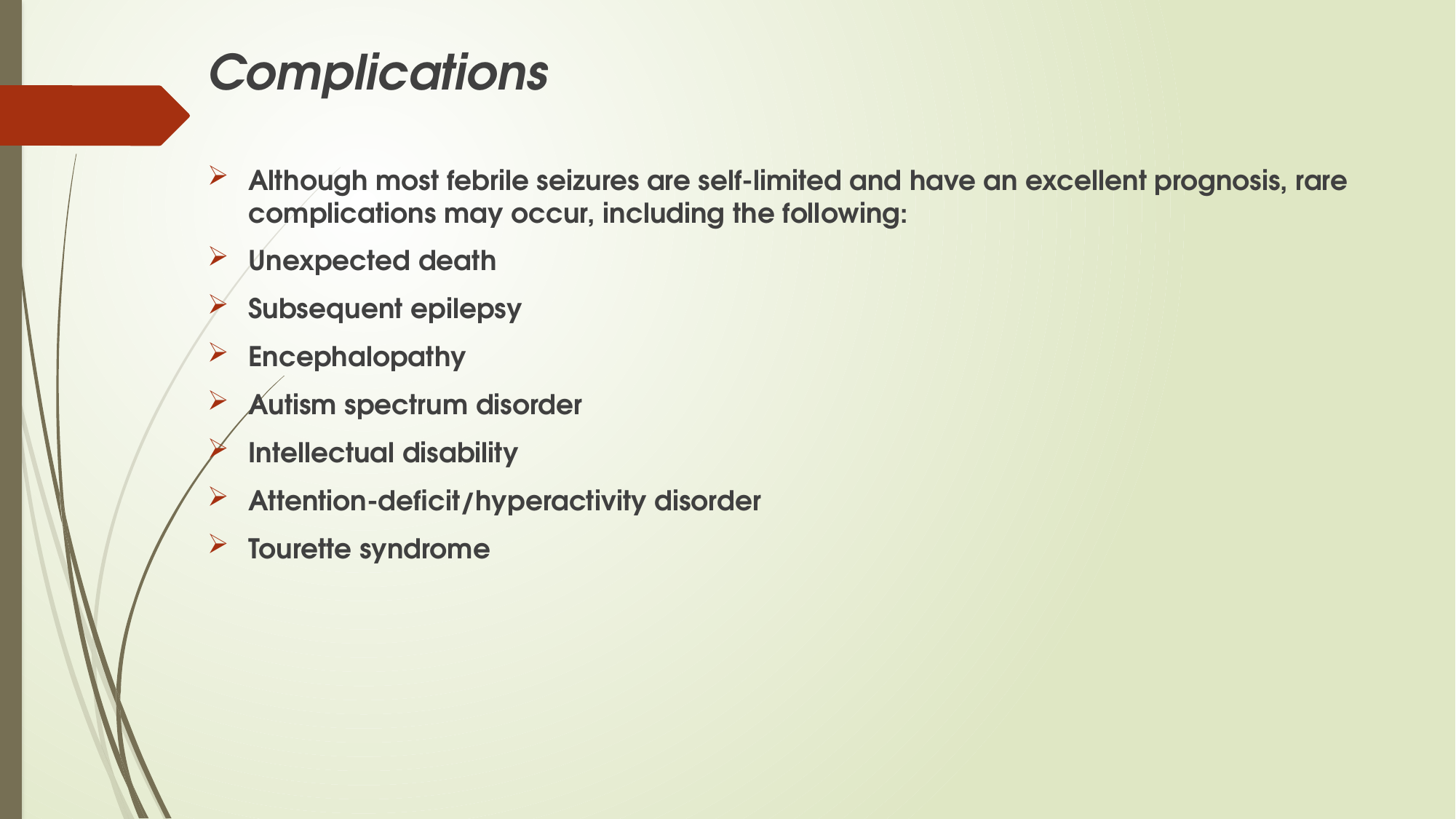

Complications

Although most febrile seizures are self-limited and have an excellent prognosis, rare complications may occur, including the following:
Unexpected death
Subsequent epilepsy
Encephalopathy
Autism spectrum disorder
Intellectual disability
Attention-deficit/hyperactivity disorder
Tourette syndrome

#